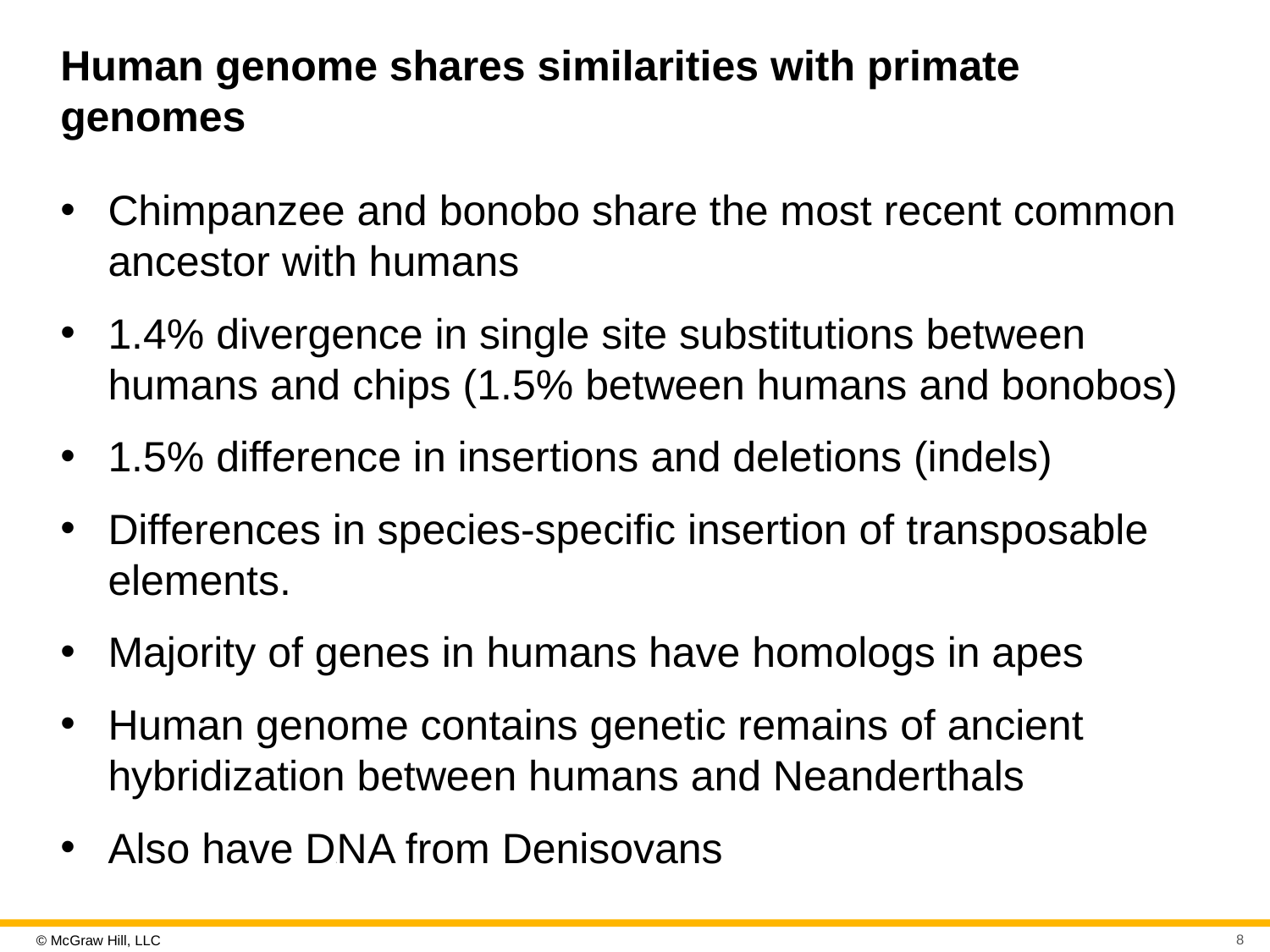

# Human genome shares similarities with primate genomes
Chimpanzee and bonobo share the most recent common ancestor with humans
1.4% divergence in single site substitutions between humans and chips (1.5% between humans and bonobos)
1.5% difference in insertions and deletions (indels)
Differences in species-specific insertion of transposable elements.
Majority of genes in humans have homologs in apes
Human genome contains genetic remains of ancient hybridization between humans and Neanderthals
Also have D3N A from Denisovans
8